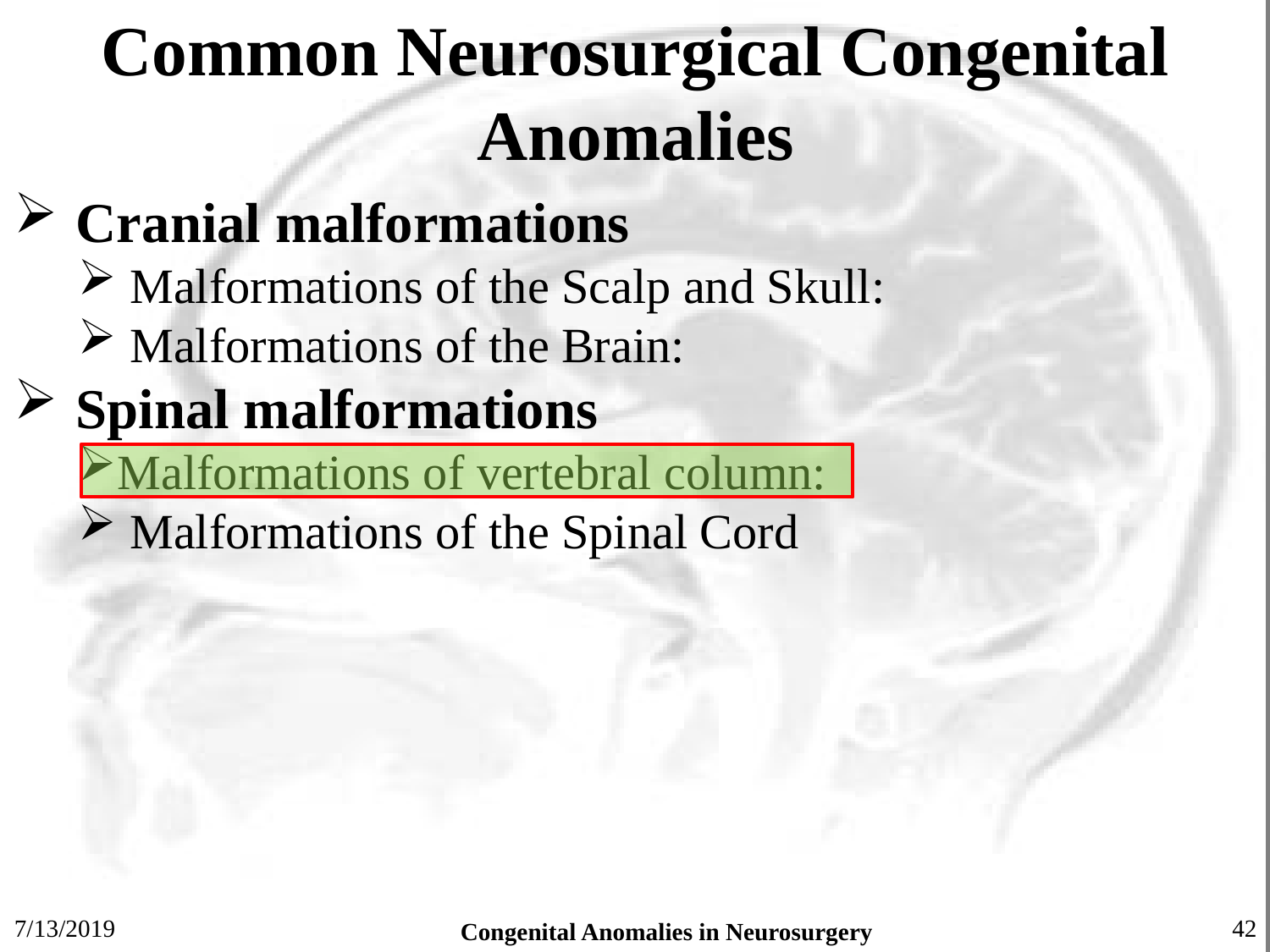

# Common Neurosurgical Congenital Anomalies
 Cranial malformations
 Malformations of the Scalp and Skull:
 Malformations of the Brain:
 Spinal malformations
Malformations of vertebral column:
 Malformations of the Spinal Cord

7/13/2019
Congenital Anomalies in Neurosurgery
42